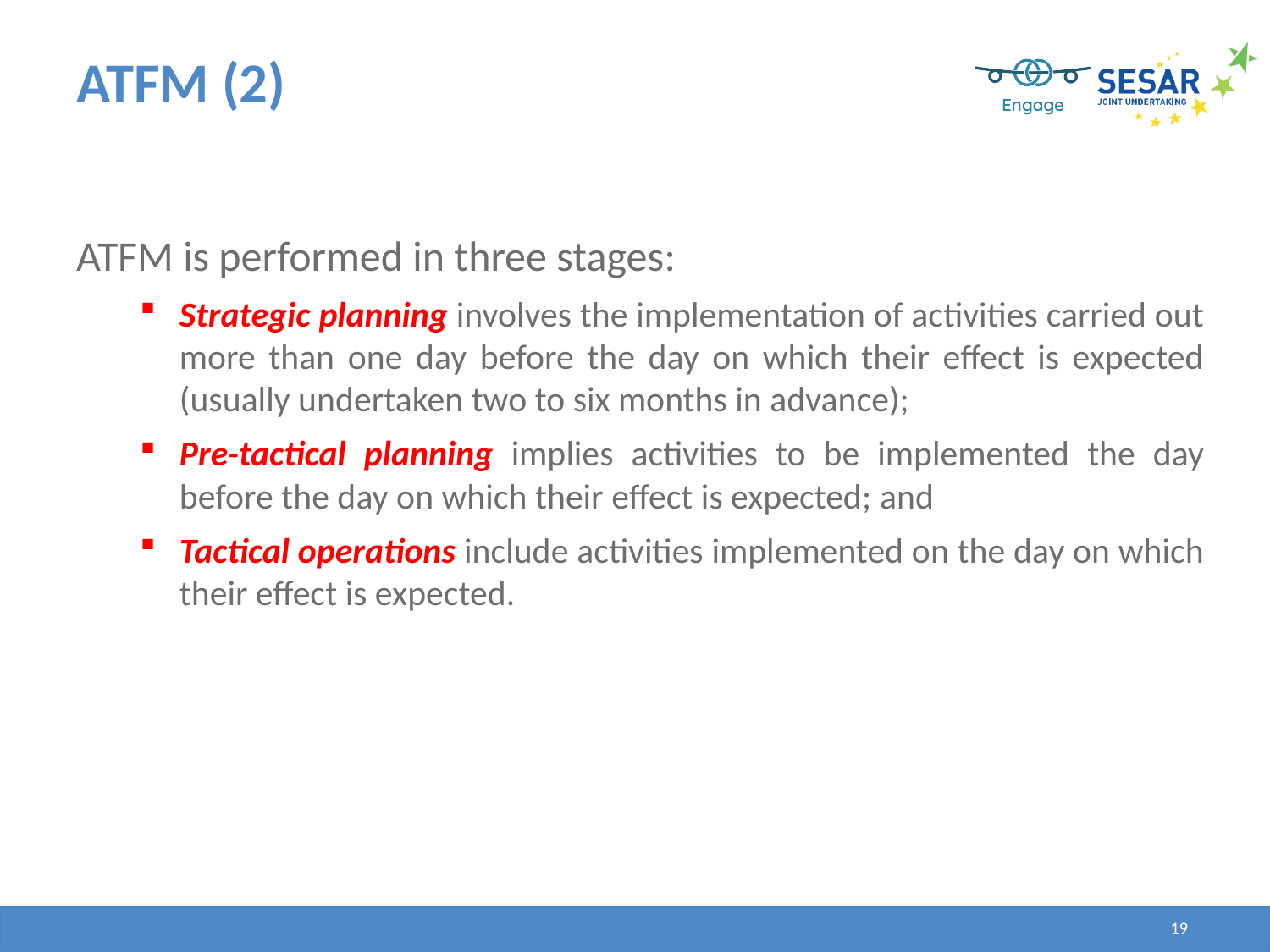

# ATFM (2)
ATFM is performed in three stages:
Strategic planning involves the implementation of activities carried out more than one day before the day on which their effect is expected (usually undertaken two to six months in advance);
Pre-tactical planning implies activities to be implemented the day before the day on which their effect is expected; and
Tactical operations include activities implemented on the day on which their effect is expected.
19